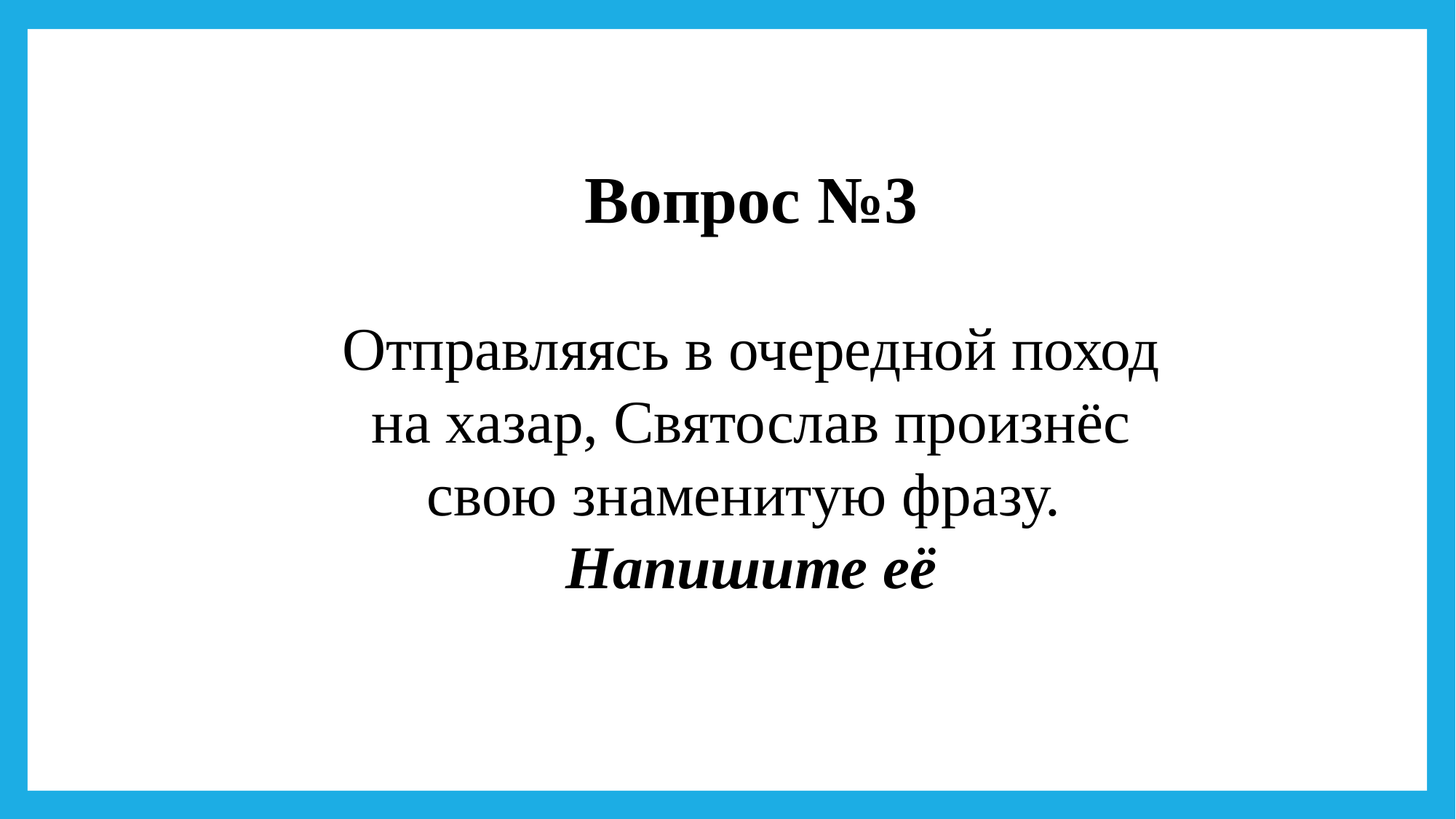

Вопрос №3

Отправляясь в очередной поход на хазар, Святослав произнёс свою знаменитую фразу.
Напишите её